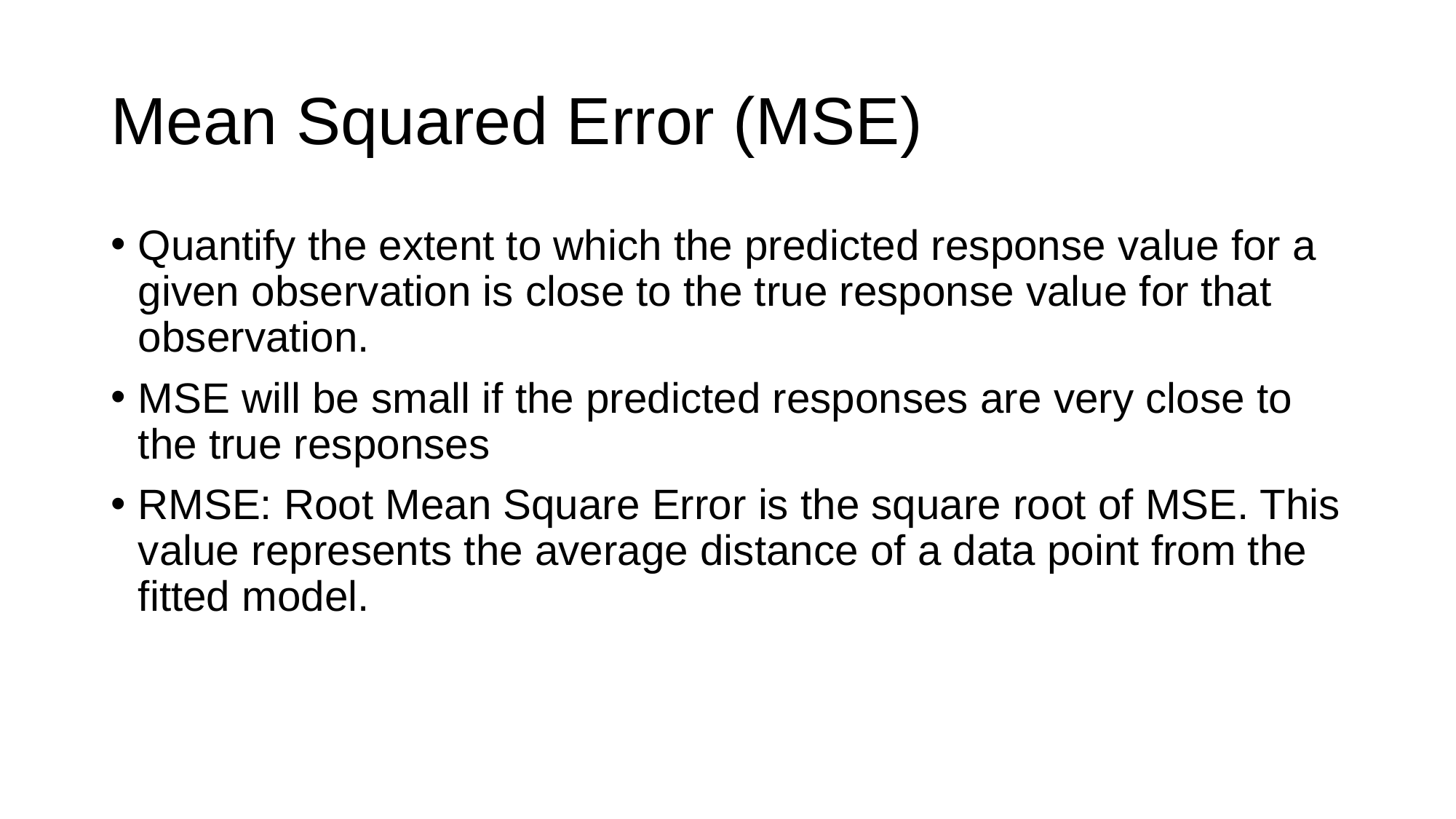

# Mean Squared Error (MSE)
Quantify the extent to which the predicted response value for a given observation is close to the true response value for that observation.
MSE will be small if the predicted responses are very close to the true responses
RMSE: Root Mean Square Error is the square root of MSE. This value represents the average distance of a data point from the fitted model.